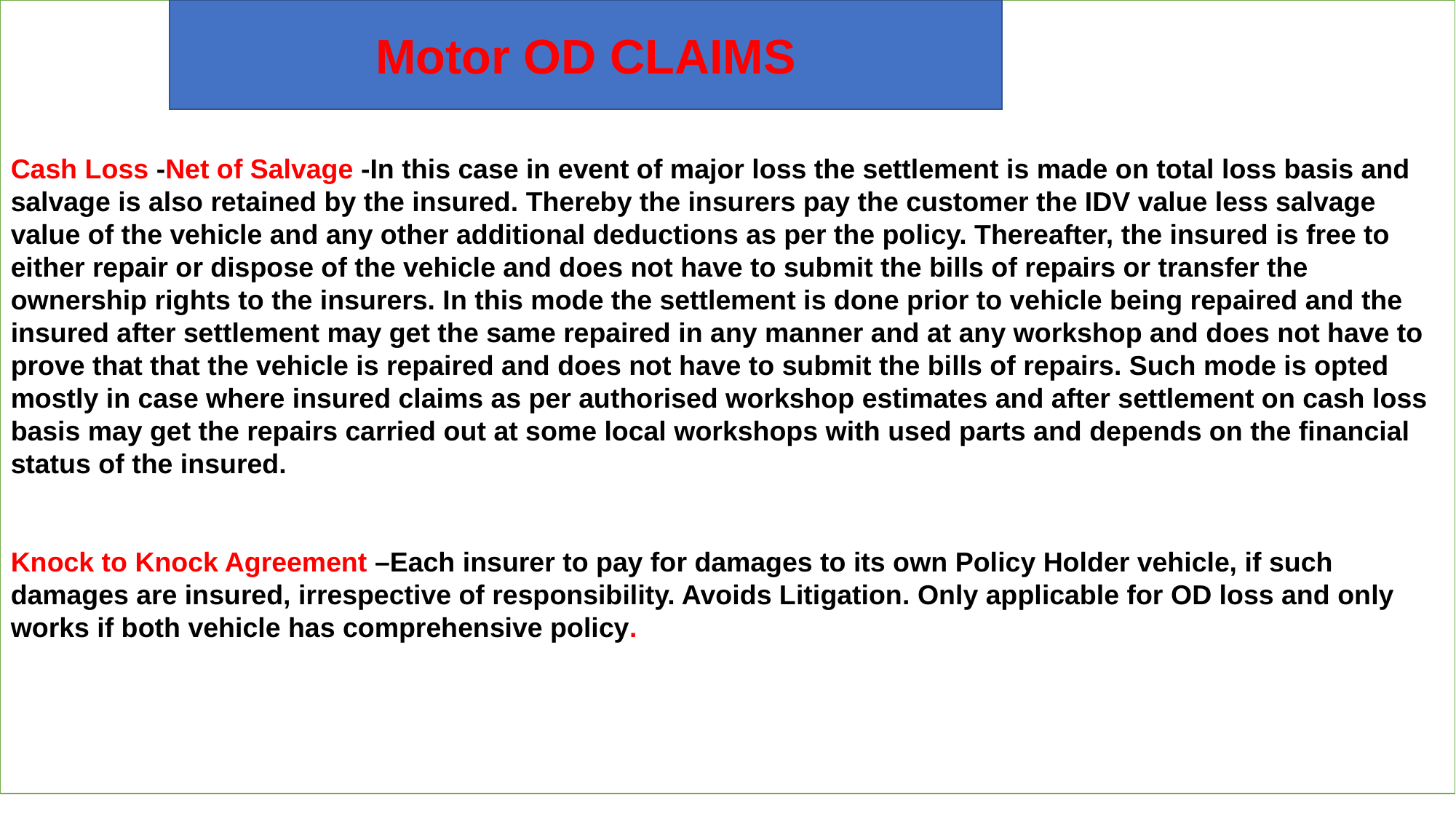

Cash Loss -Net of Salvage -In this case in event of major loss the settlement is made on total loss basis and salvage is also retained by the insured. Thereby the insurers pay the customer the IDV value less salvage value of the vehicle and any other additional deductions as per the policy. Thereafter, the insured is free to either repair or dispose of the vehicle and does not have to submit the bills of repairs or transfer the ownership rights to the insurers. In this mode the settlement is done prior to vehicle being repaired and the insured after settlement may get the same repaired in any manner and at any workshop and does not have to prove that that the vehicle is repaired and does not have to submit the bills of repairs. Such mode is opted mostly in case where insured claims as per authorised workshop estimates and after settlement on cash loss basis may get the repairs carried out at some local workshops with used parts and depends on the financial status of the insured.

Knock to Knock Agreement –Each insurer to pay for damages to its own Policy Holder vehicle, if such damages are insured, irrespective of responsibility. Avoids Litigation. Only applicable for OD loss and only works if both vehicle has comprehensive policy.
Motor OD CLAIMS